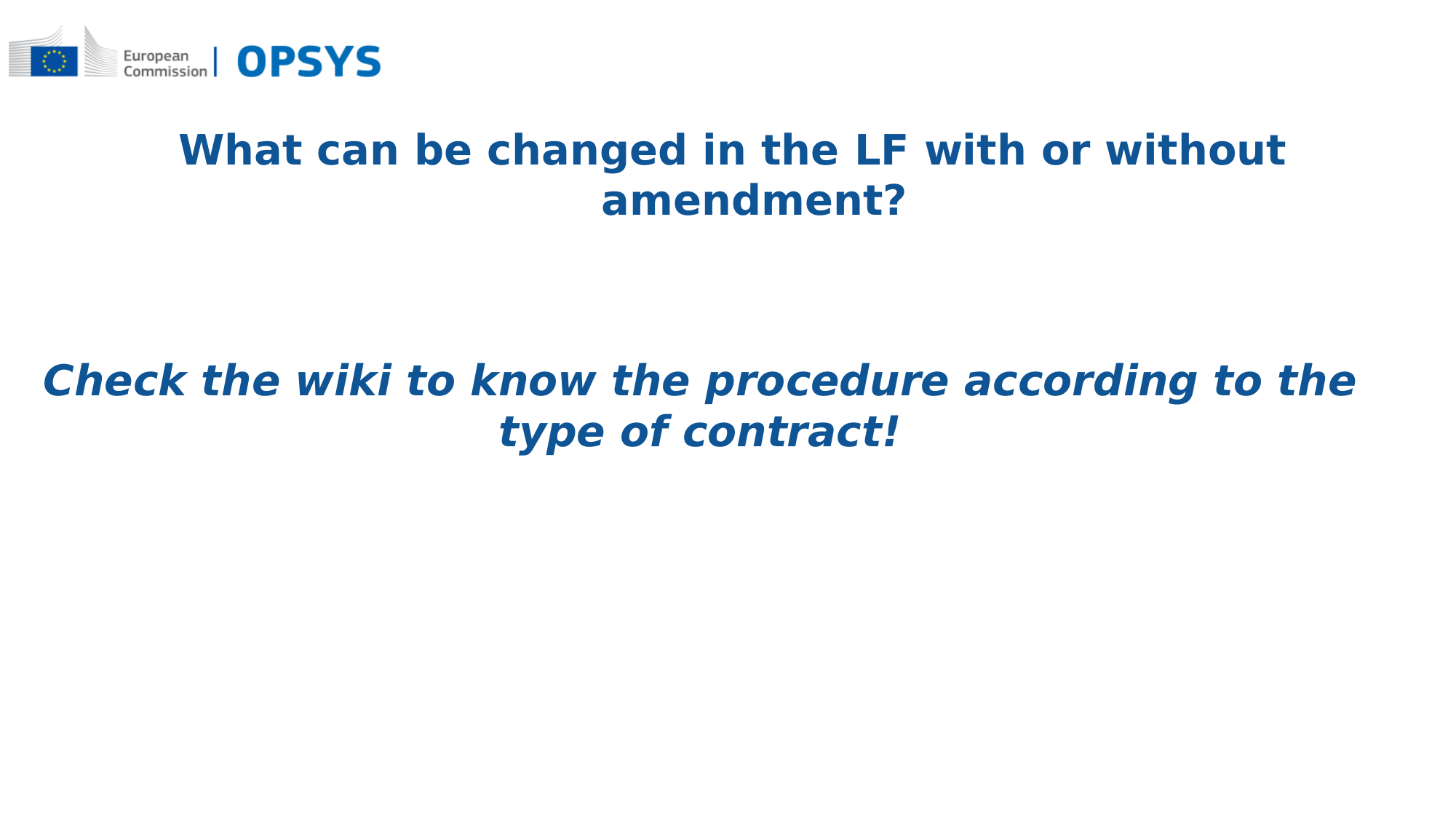

# What can be changed in the LF with or without amendment?
Check the wiki to know the procedure according to the type of contract!